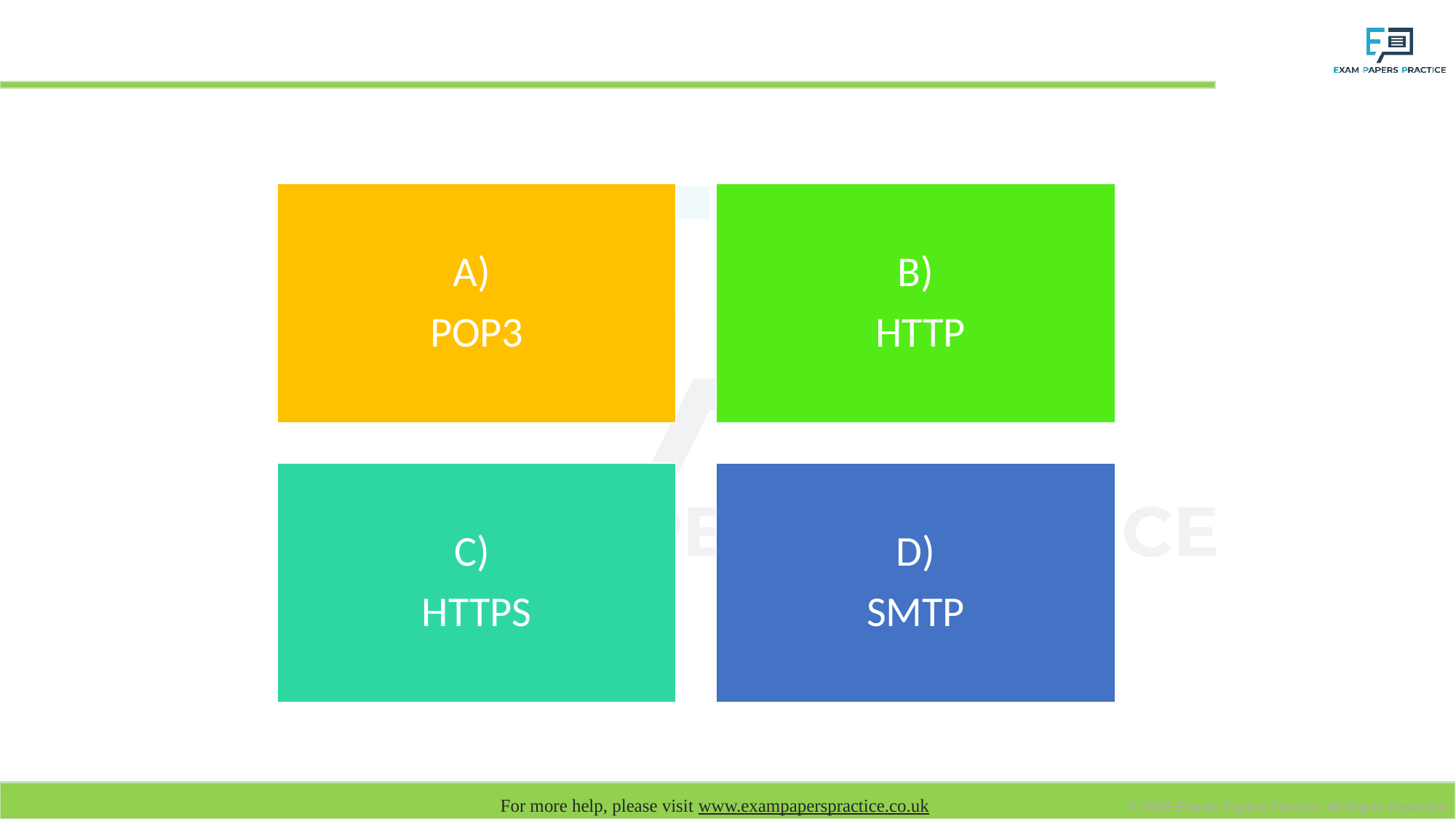

# Which protocol is used for online banking via a web browser?
A)
POP3
B)
 HTTP
C)
HTTPS
D)
SMTP